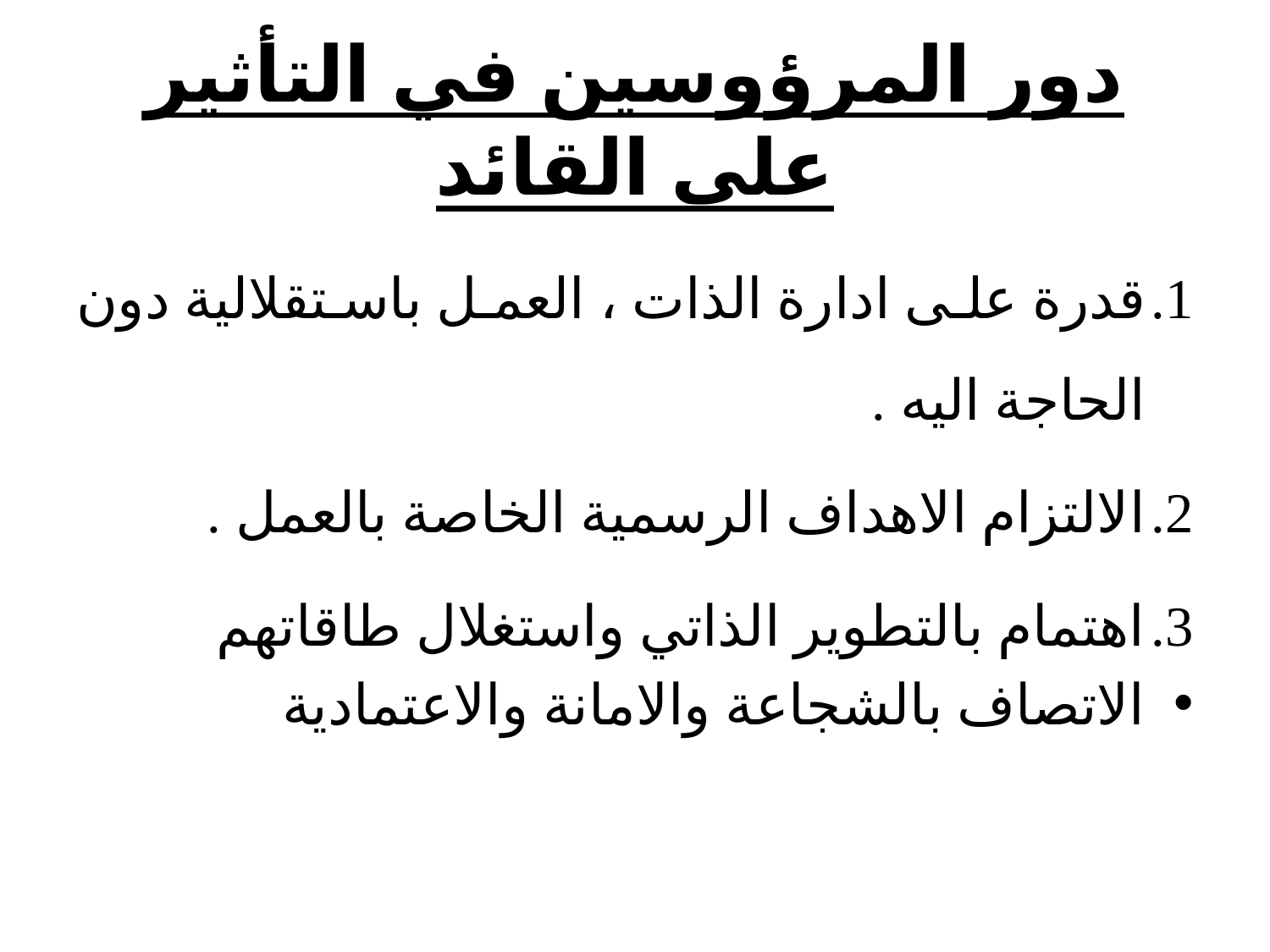

# دور المرؤوسين في التأثير على القائد
قدرة على ادارة الذات ، العمل باستقلالية دون الحاجة اليه .
الالتزام الاهداف الرسمية الخاصة بالعمل .
اهتمام بالتطوير الذاتي واستغلال طاقاتهم
الاتصاف بالشجاعة والامانة والاعتمادية